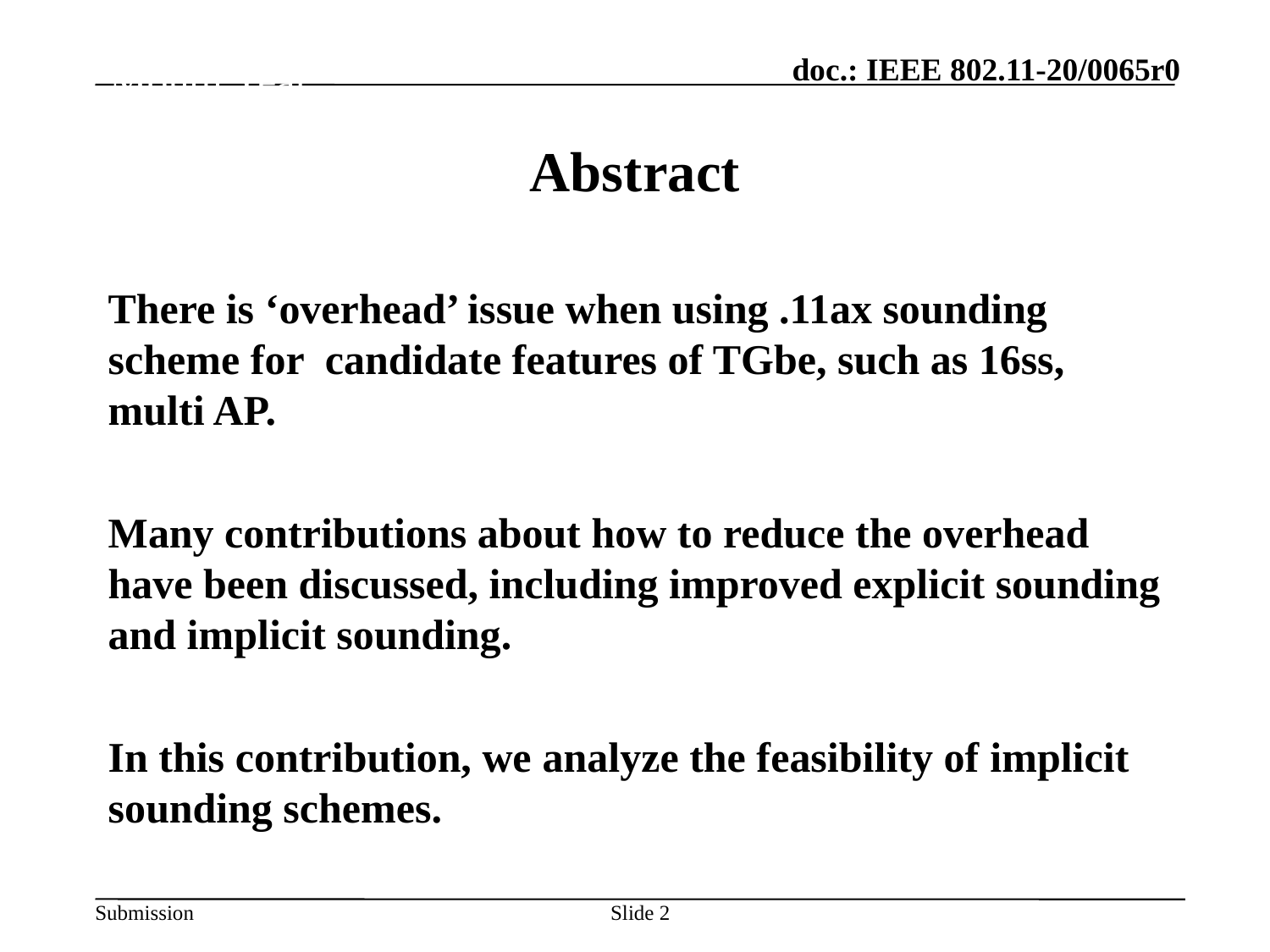

Month Year
# Abstract
There is ‘overhead’ issue when using .11ax sounding scheme for  candidate features of TGbe, such as 16ss, multi AP.

Many contributions about how to reduce the overhead have been discussed, including improved explicit sounding and implicit sounding.

In this contribution, we analyze the feasibility of implicit sounding schemes.
Slide 2